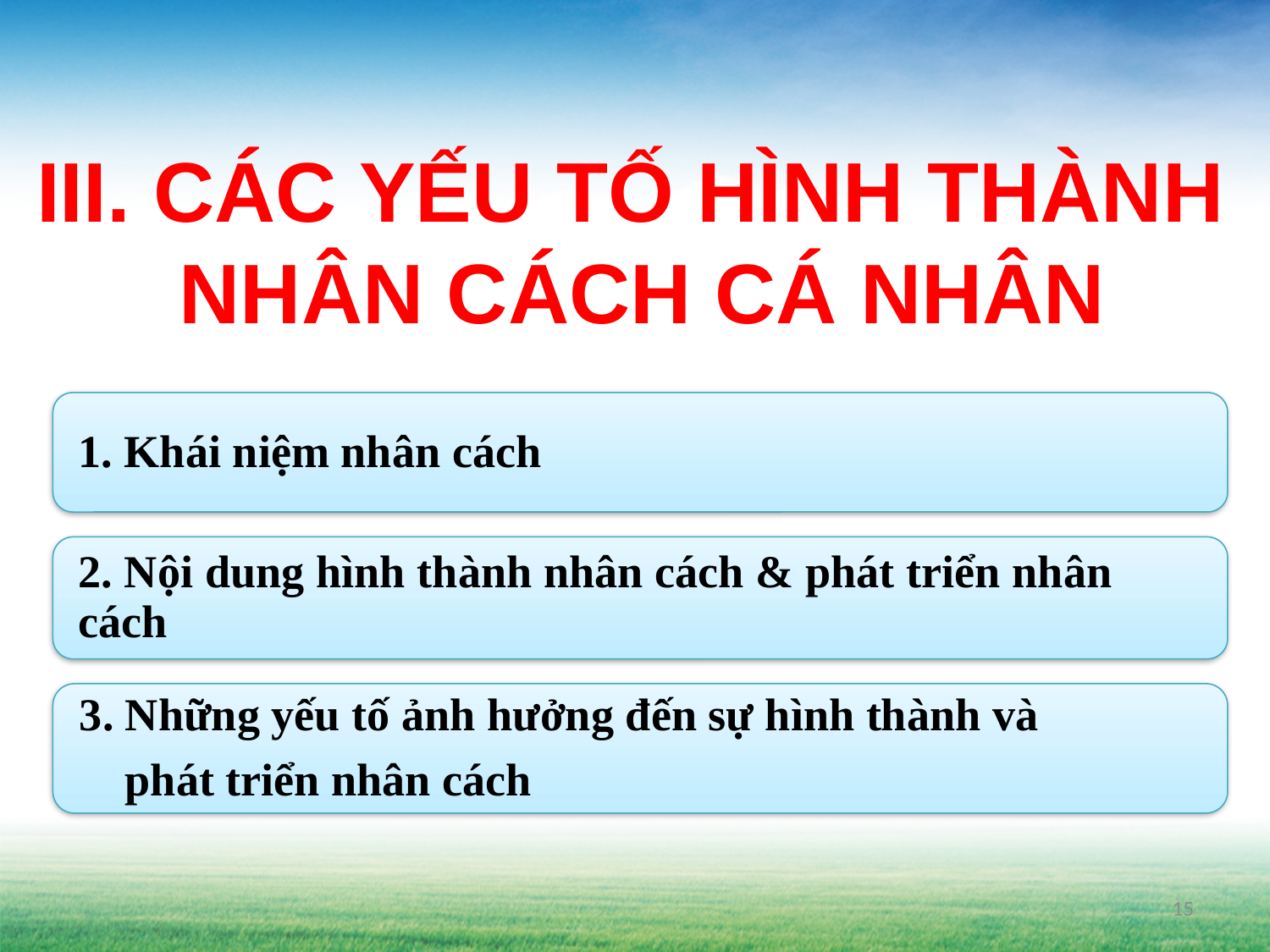

III. Các yếu tố hình thành
nhân cách cá nhân
1. Khái niệm nhân cách
2. Nội dung hình thành nhân cách & phát triển nhân cách
3. Những yếu tố ảnh hưởng đến sự hình thành và
    phát triển nhân cách
15